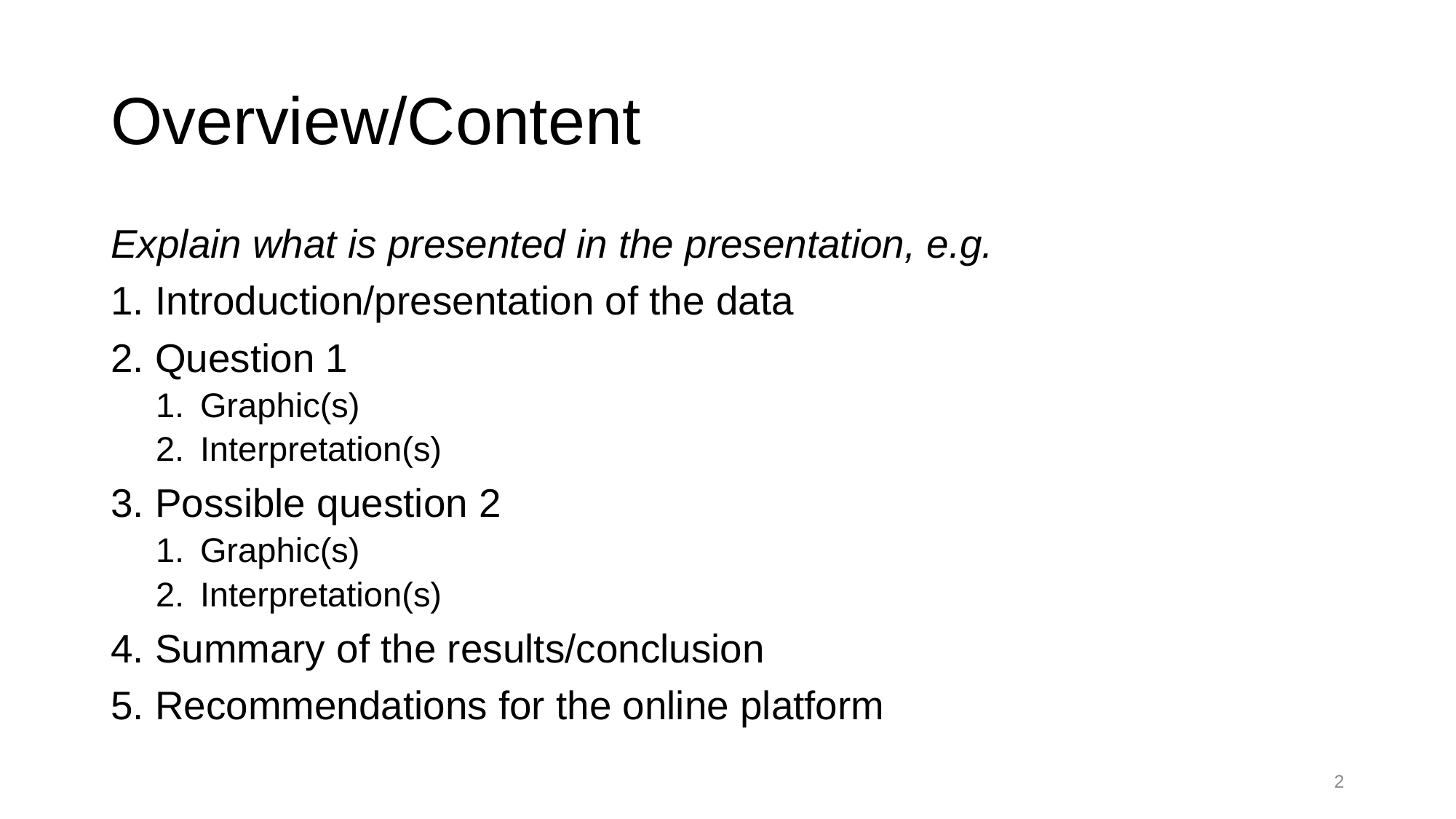

# Overview/Content
Explain what is presented in the presentation, e.g.
Introduction/presentation of the data
Question 1
Graphic(s)
Interpretation(s)
Possible question 2
Graphic(s)
Interpretation(s)
Summary of the results/conclusion
Recommendations for the online platform

2